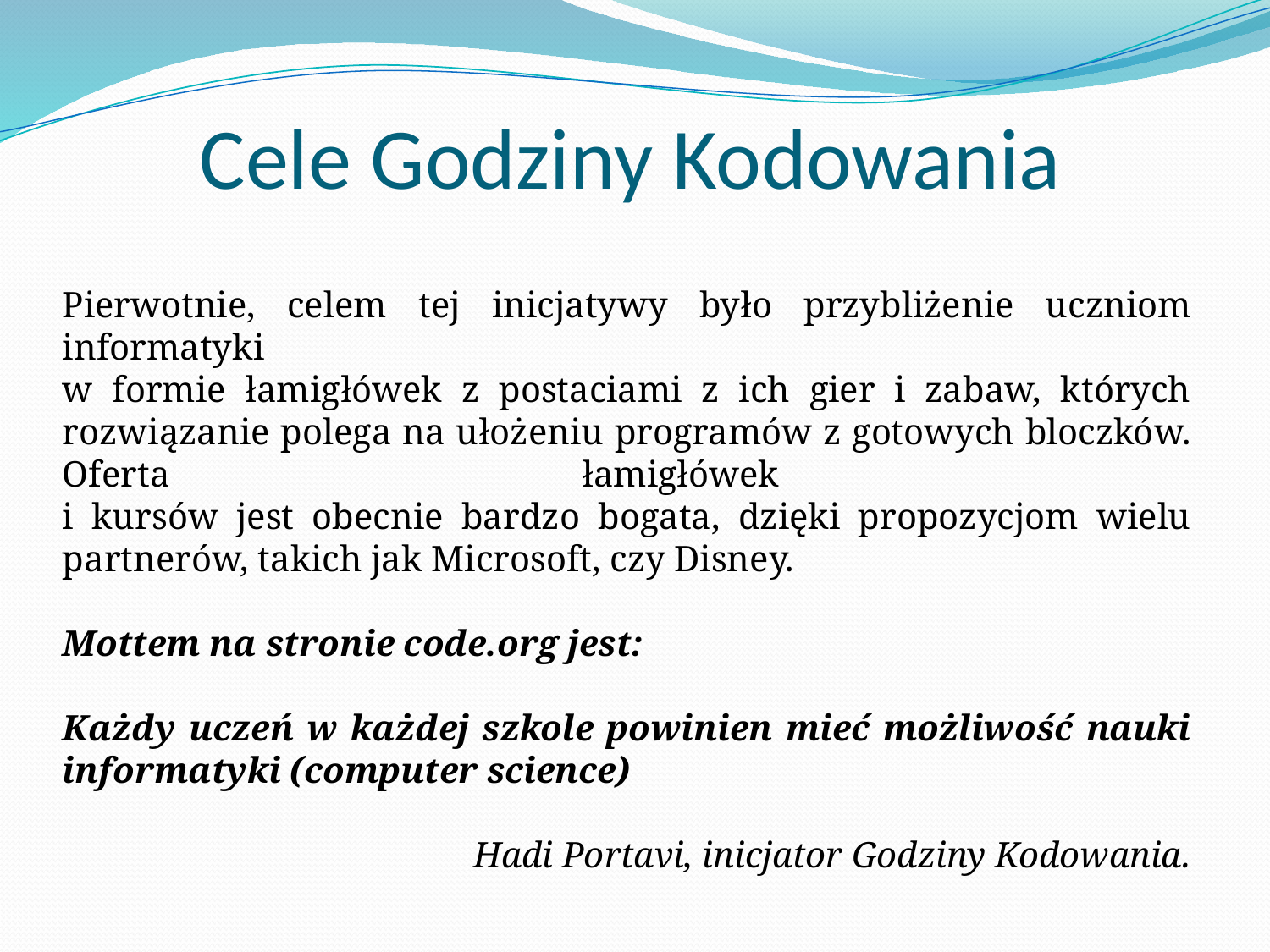

# Cele Godziny Kodowania
Pierwotnie, celem tej inicjatywy było przybliżenie uczniom informatyki
w formie łamigłówek z postaciami z ich gier i zabaw, których rozwiązanie polega na ułożeniu programów z gotowych bloczków. Oferta łamigłówek
i kursów jest obecnie bardzo bogata, dzięki propozycjom wielu partnerów, takich jak Microsoft, czy Disney.
Mottem na stronie code.org jest:
Każdy uczeń w każdej szkole powinien mieć możliwość nauki informatyki (computer science)

Hadi Portavi, inicjator Godziny Kodowania.